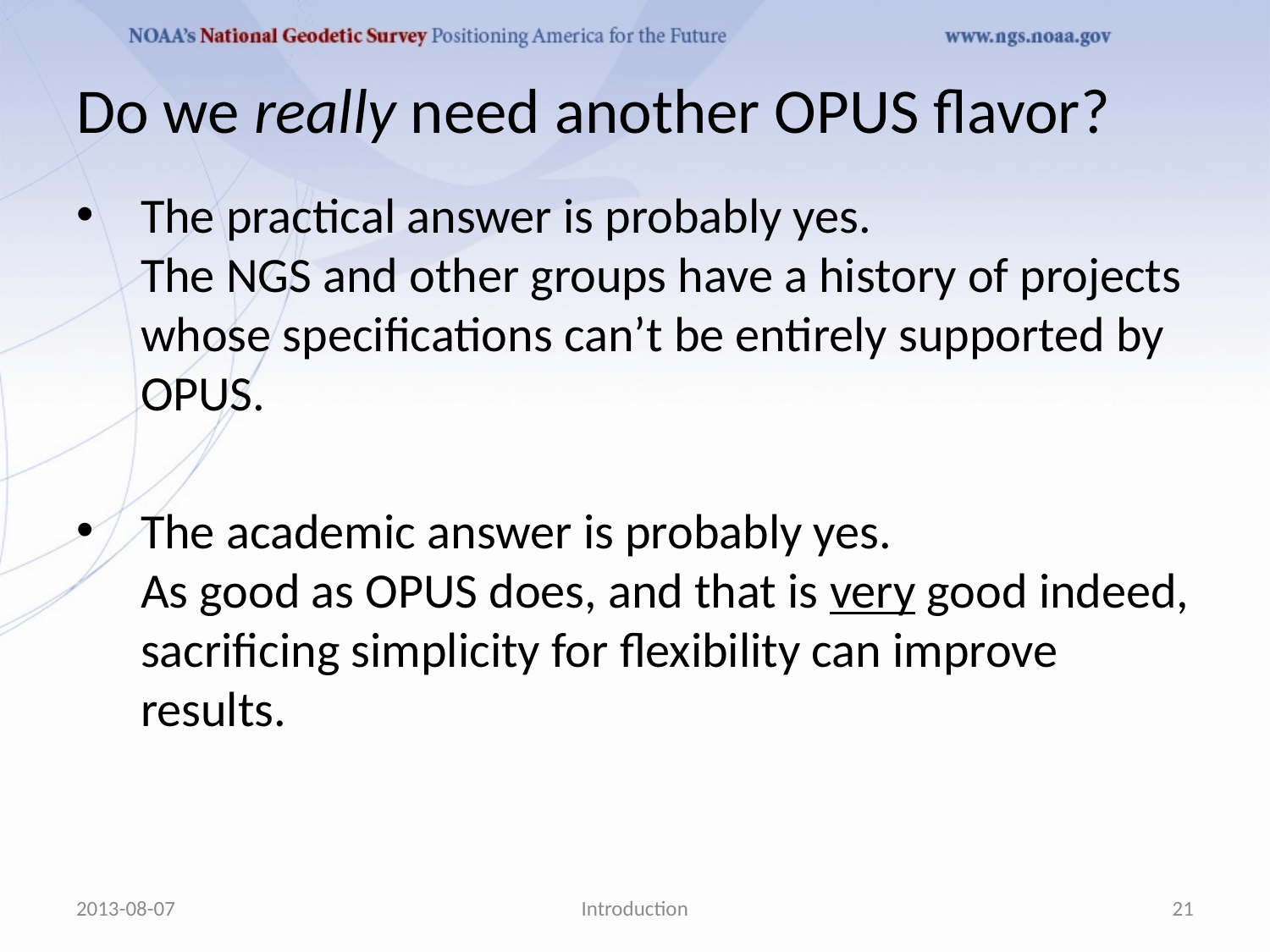

# Do we really need another OPUS flavor?
The practical answer is probably yes.
The NGS and other groups have a history of projects whose specifications can’t be entirely supported by OPUS.

The academic answer is probably yes.
As good as OPUS does, and that is very good indeed, sacrificing simplicity for flexibility can improve results.

2013-08-07
Introduction
21